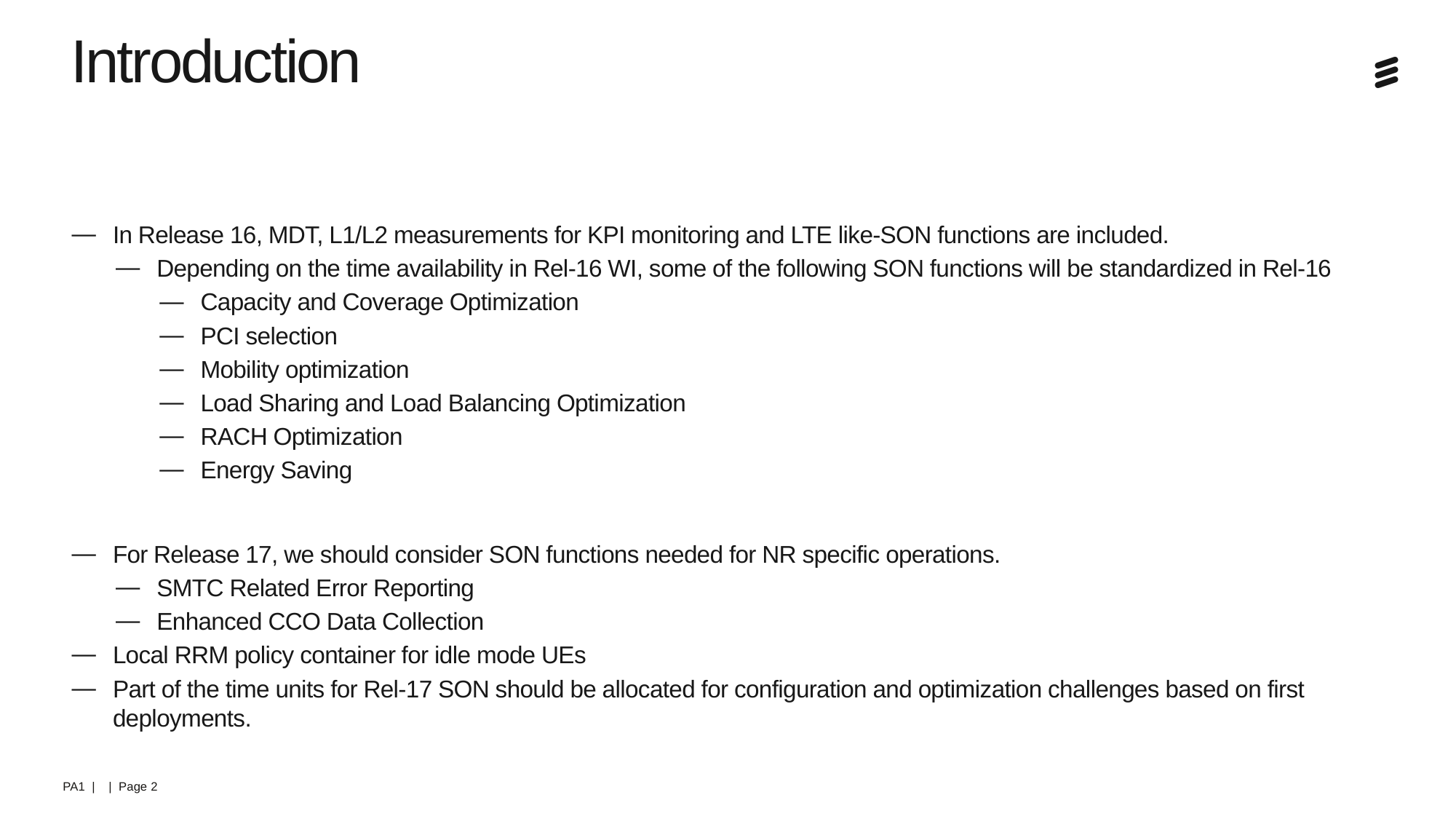

# Introduction
In Release 16, MDT, L1/L2 measurements for KPI monitoring and LTE like-SON functions are included.
Depending on the time availability in Rel-16 WI, some of the following SON functions will be standardized in Rel-16
Capacity and Coverage Optimization
PCI selection
Mobility optimization
Load Sharing and Load Balancing Optimization
RACH Optimization
Energy Saving

For Release 17, we should consider SON functions needed for NR specific operations.
SMTC Related Error Reporting
Enhanced CCO Data Collection
Local RRM policy container for idle mode UEs
Part of the time units for Rel-17 SON should be allocated for configuration and optimization challenges based on first deployments.